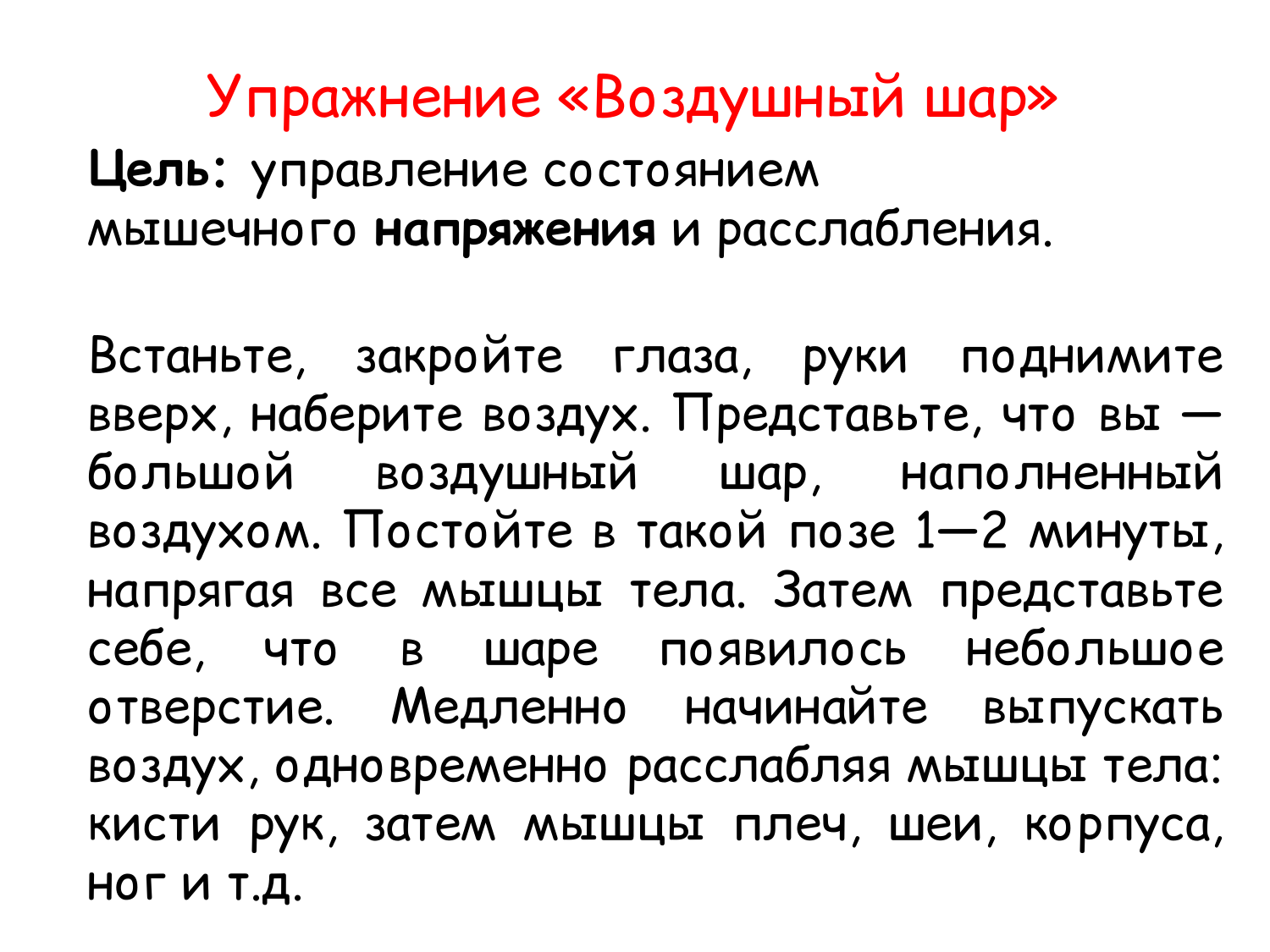

Упражнение «Воздушный шар»
Цель: управление состоянием мышечного напряжения и расслабления.
Встаньте, закройте глаза, руки поднимите вверх, наберите воздух. Представьте, что вы — большой воздушный шар, наполненный воздухом. Постойте в такой позе 1—2 минуты, напрягая все мышцы тела. Затем представьте себе, что в шаре появилось небольшое отверстие. Медленно начинайте выпускать воздух, одновременно расслабляя мышцы тела: кисти рук, затем мышцы плеч, шеи, корпуса, ног и т.д.